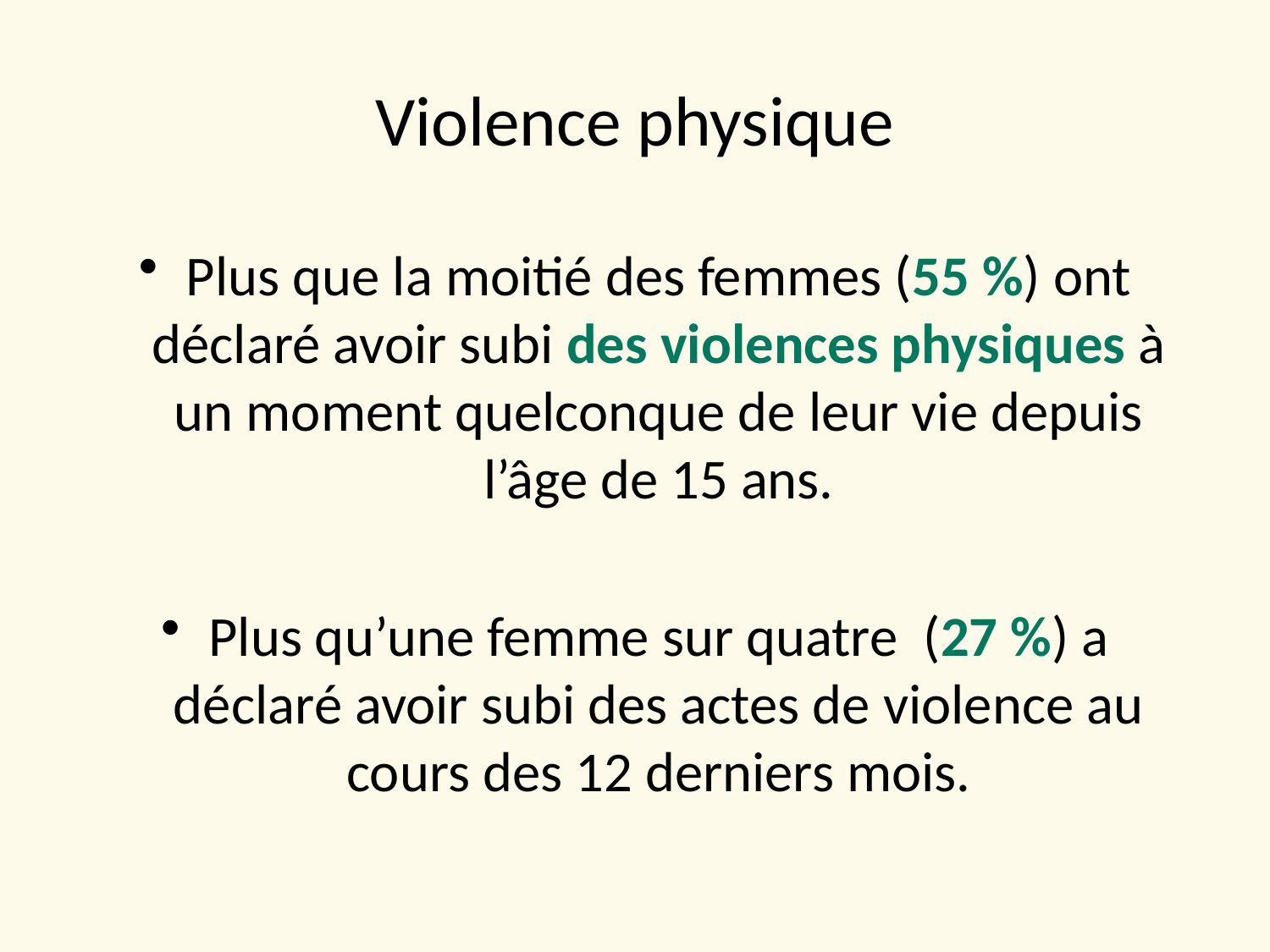

# Violence physique
Plus que la moitié des femmes (55 %) ont déclaré avoir subi des violences physiques à un moment quelconque de leur vie depuis l’âge de 15 ans.

Plus qu’une femme sur quatre  (27 %) a déclaré avoir subi des actes de violence au cours des 12 derniers mois.